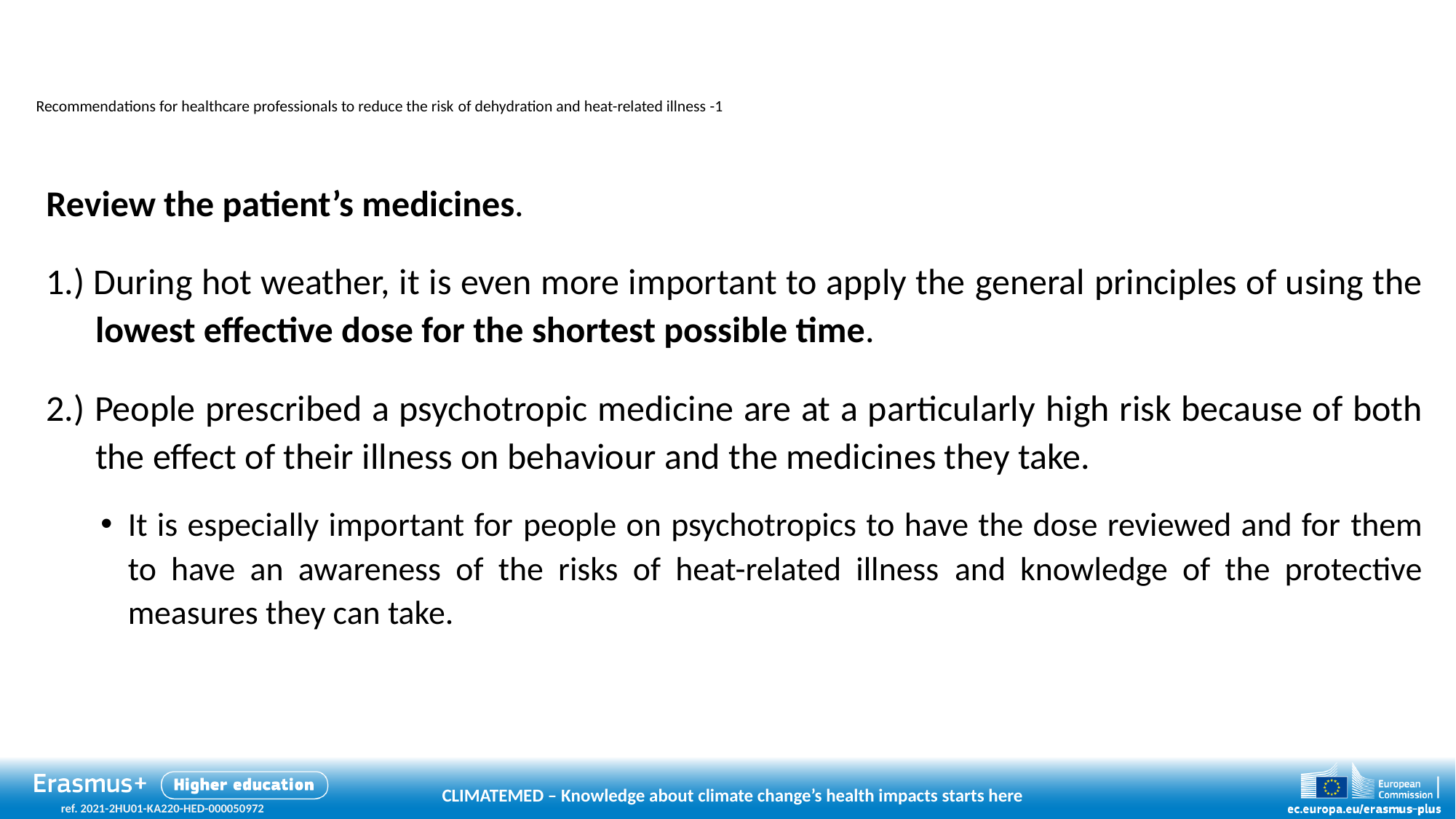

# Recommendations for healthcare professionals to reduce the risk of dehydration and heat-related illness -1
Review the patient’s medicines.
1.) During hot weather, it is even more important to apply the general principles of using the
      lowest effective dose for the shortest possible time.
2.) People prescribed a psychotropic medicine are at a particularly high risk because of both
      the effect of their illness on behaviour and the medicines they take.
It is especially important for people on psychotropics to have the dose reviewed and for them to have an awareness of the risks of heat-related illness and knowledge of the protective measures they can take.